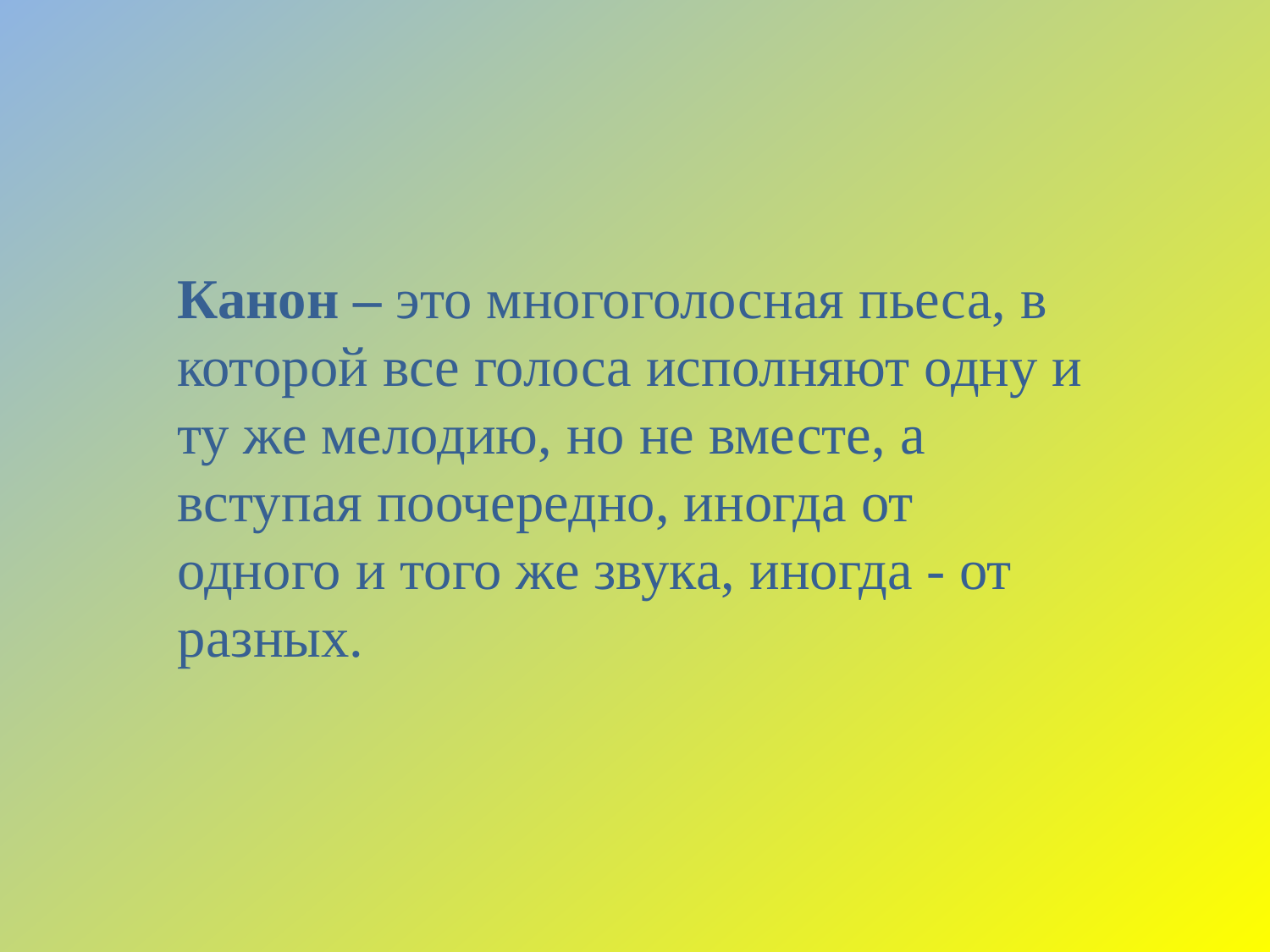

Канон – это многоголосная пьеса, в которой все голоса исполняют одну и ту же мелодию, но не вместе, а вступая поочередно, иногда от одного и того же звука, иногда - от разных.